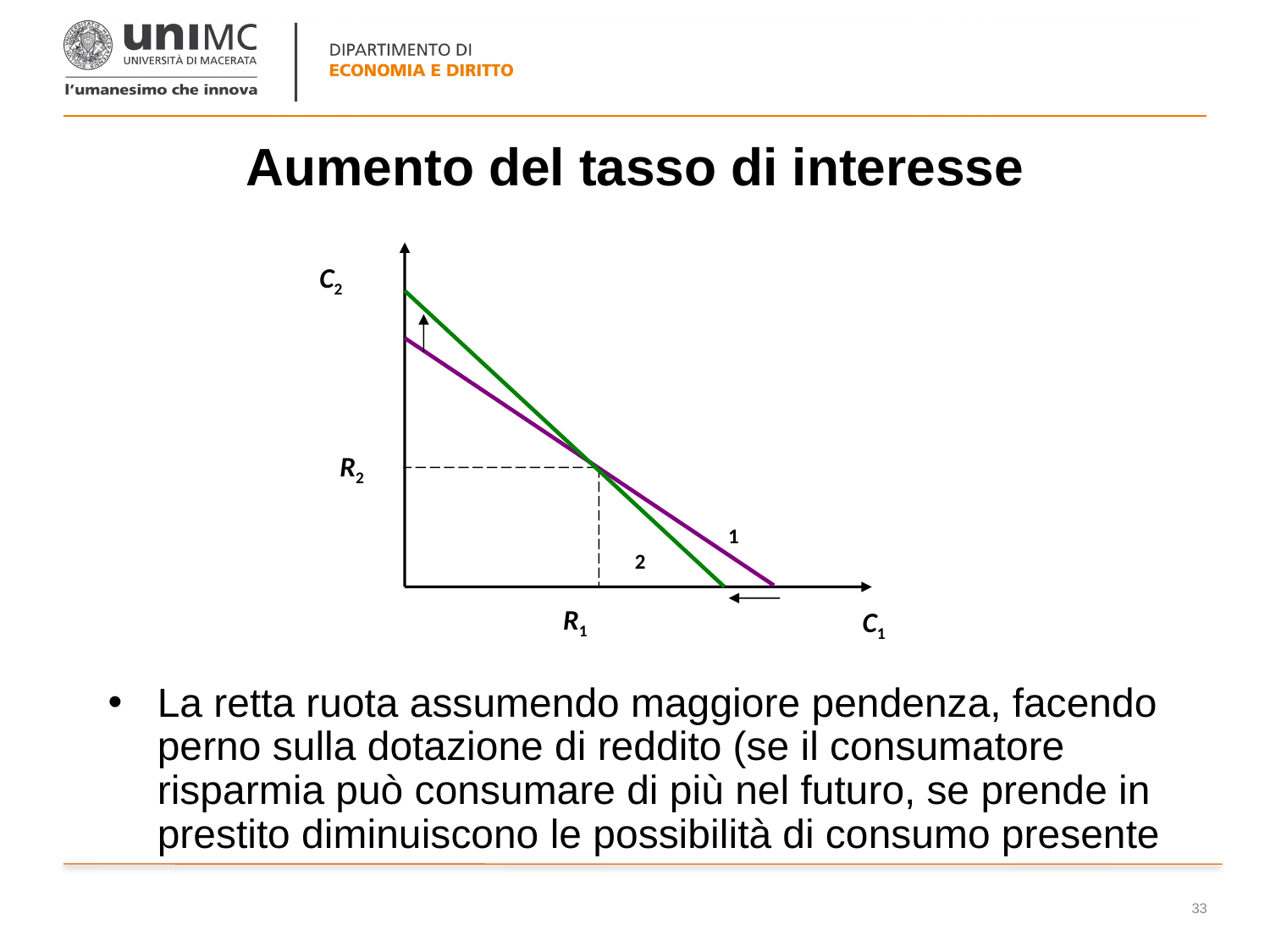

# Aumento del tasso di interesse

C2

R2

1
2

R1

C1
La retta ruota assumendo maggiore pendenza, facendo perno sulla dotazione di reddito (se il consumatore risparmia può consumare di più nel futuro, se prende in prestito diminuiscono le possibilità di consumo presente
33